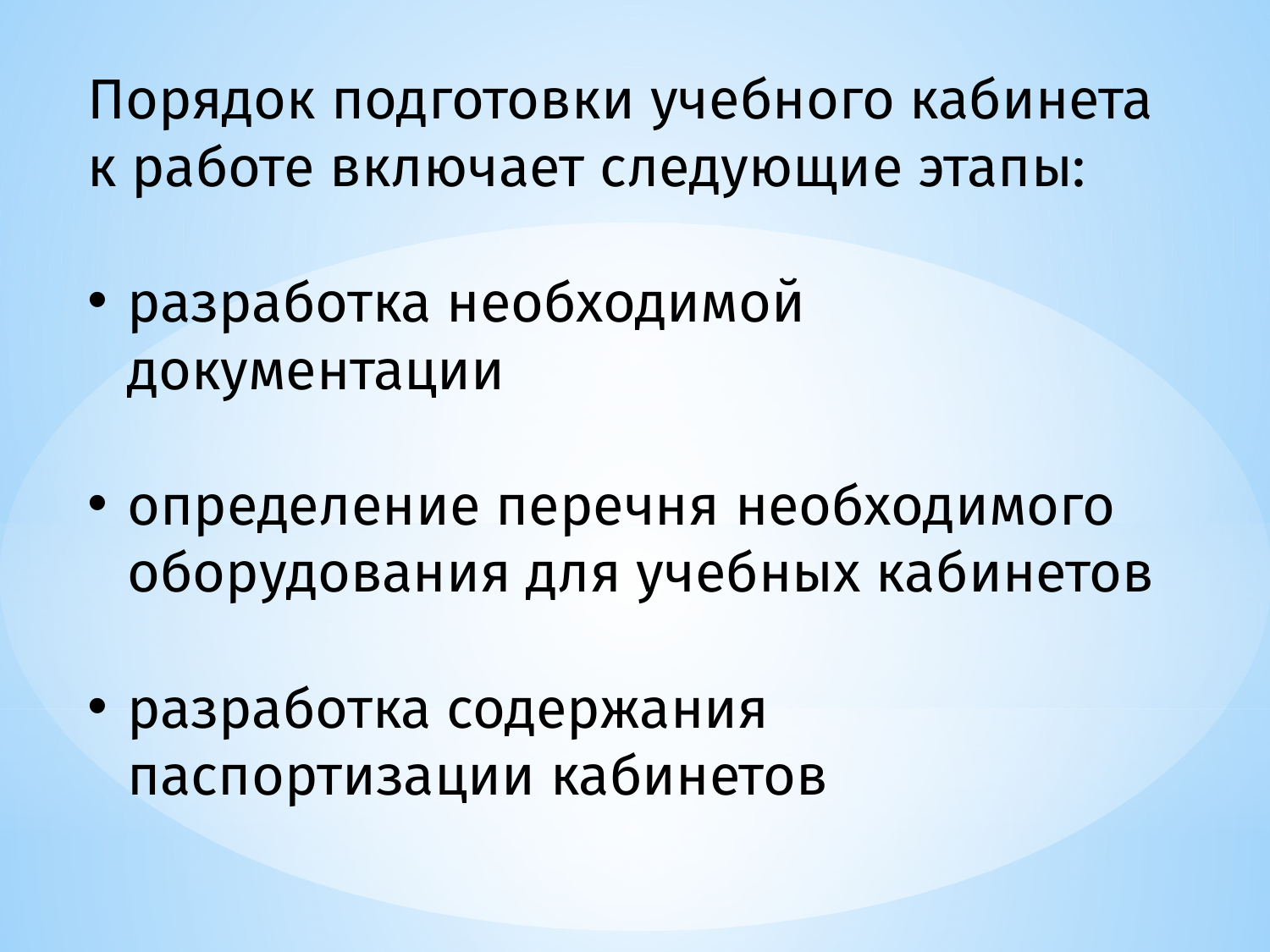

Порядок подготовки учебного кабинета к работе включает следующие этапы:

разработка необходимой документации

определение перечня необходимого оборудования для учебных ка­бинетов

разработка содержания паспортизации кабинетов